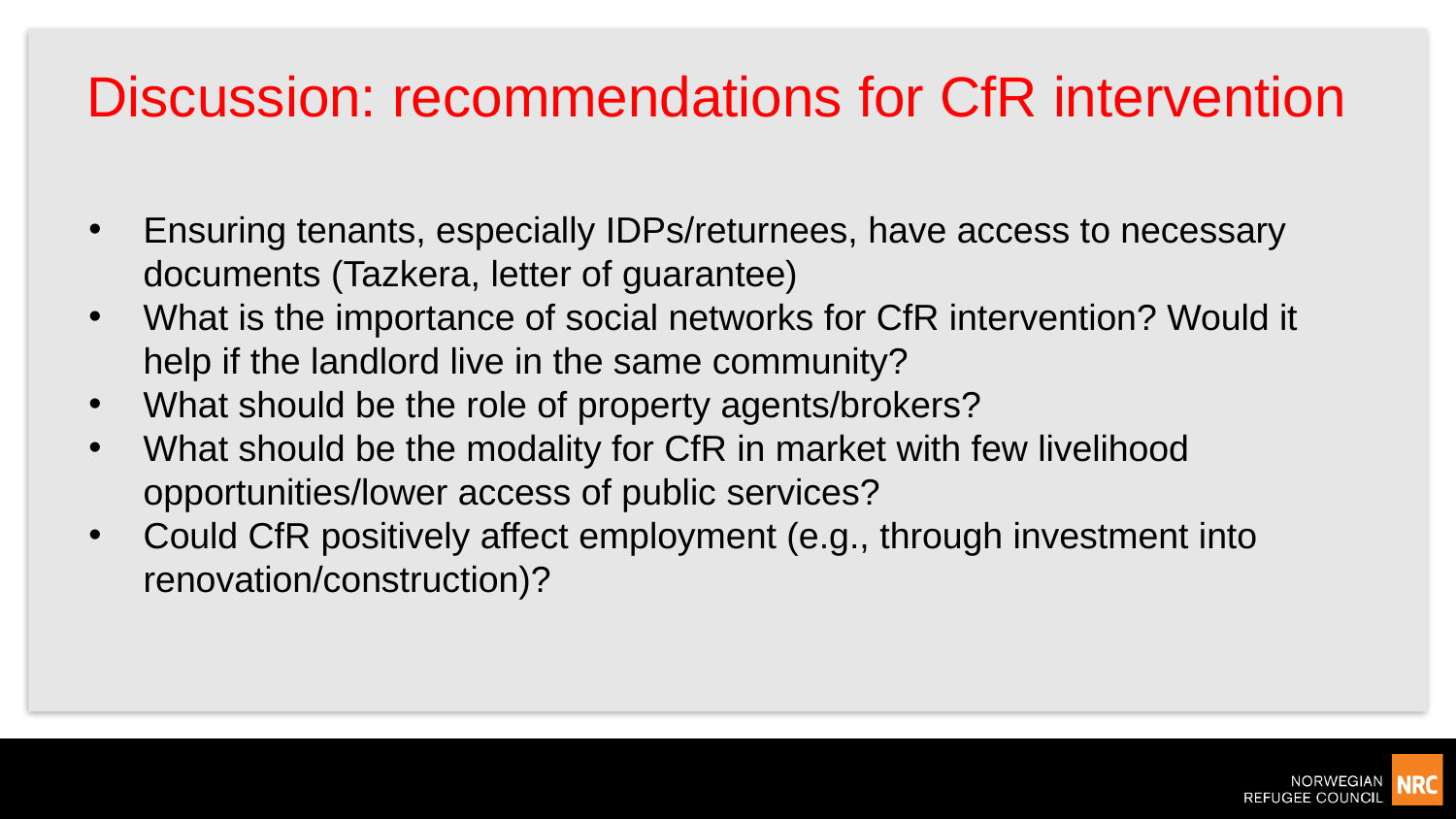

# Discussion: recommendations for CfR intervention
Ensuring tenants, especially IDPs/returnees, have access to necessary documents (Tazkera, letter of guarantee)
What is the importance of social networks for CfR intervention? Would it help if the landlord live in the same community?
What should be the role of property agents/brokers?
What should be the modality for CfR in market with few livelihood opportunities/lower access of public services?
Could CfR positively affect employment (e.g., through investment into renovation/construction)?